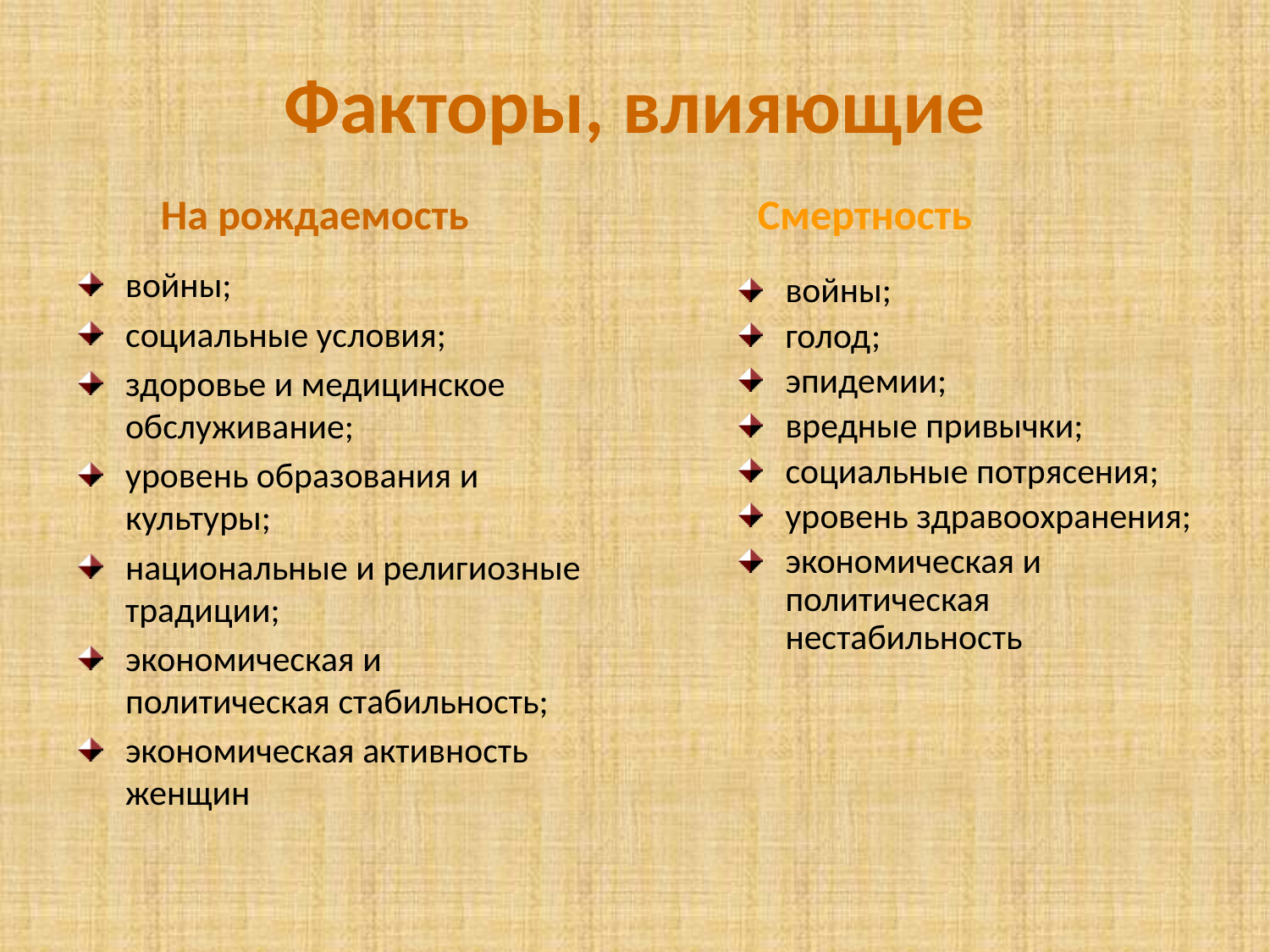

# Факторы, влияющие
На рождаемость
Смертность
войны;
социальные условия;
здоровье и медицинское обслуживание;
уровень образования и культуры;
национальные и религиозные традиции;
экономическая и политическая стабильность;
экономическая активность женщин
войны;
голод;
эпидемии;
вредные привычки;
социальные потрясения;
уровень здравоохранения;
экономическая и политическая нестабильность